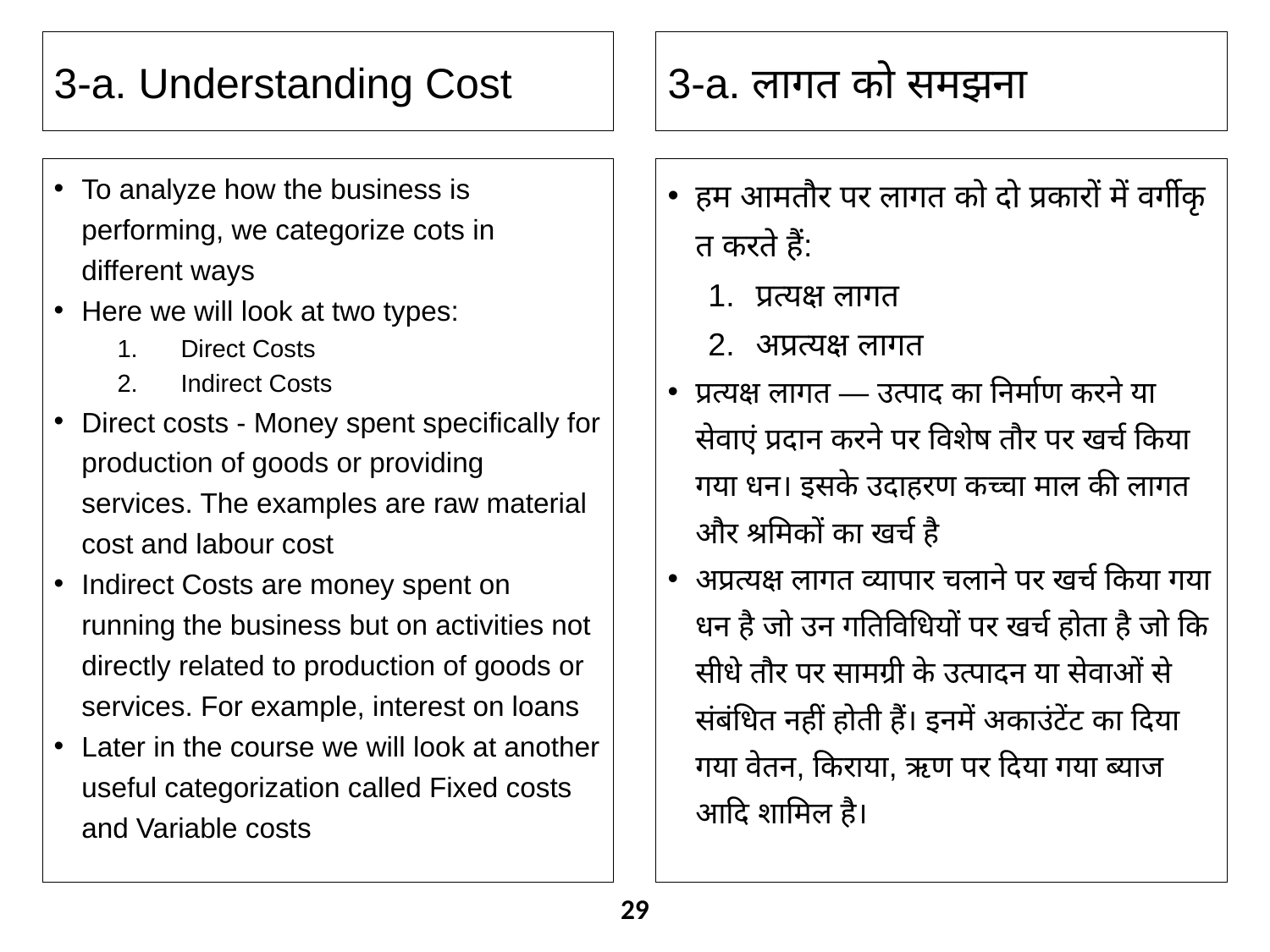

# 3-a. Understanding Cost
3-a. लागत को समझना
To analyze how the business is performing, we categorize cots in different ways
Here we will look at two types:
Direct Costs
Indirect Costs
Direct costs - Money spent specifically for production of goods or providing services. The examples are raw material cost and labour cost
Indirect Costs are money spent on running the business but on activities not directly related to production of goods or services. For example, interest on loans
Later in the course we will look at another useful categorization called Fixed costs and Variable costs
हम आमतौर पर लागत को दो प्रकारों में वर्गीकृ​त करते हैं:
प्रत्यक्ष लागत
अप्रत्यक्ष लागत
प्रत्यक्ष लागत — उत्पाद का निर्माण करने या सेवाएं प्रदान करने पर विशेष तौर पर खर्च किया गया धन। इसके उदाहरण कच्चा माल की लागत और श्रमिकों का खर्च है
अप्रत्यक्ष लागत व्यापार चलाने पर खर्च किया गया धन है जो उन गतिविधियों पर खर्च होता है जो कि सीधे तौर पर सामग्री के उत्पादन या सेवाओं से संबंधित नहीं होती हैं। इनमें अकाउंटेंट का दिया गया वेतन, किराया, ऋण पर दिया गया ब्याज आदि शामिल है।
29